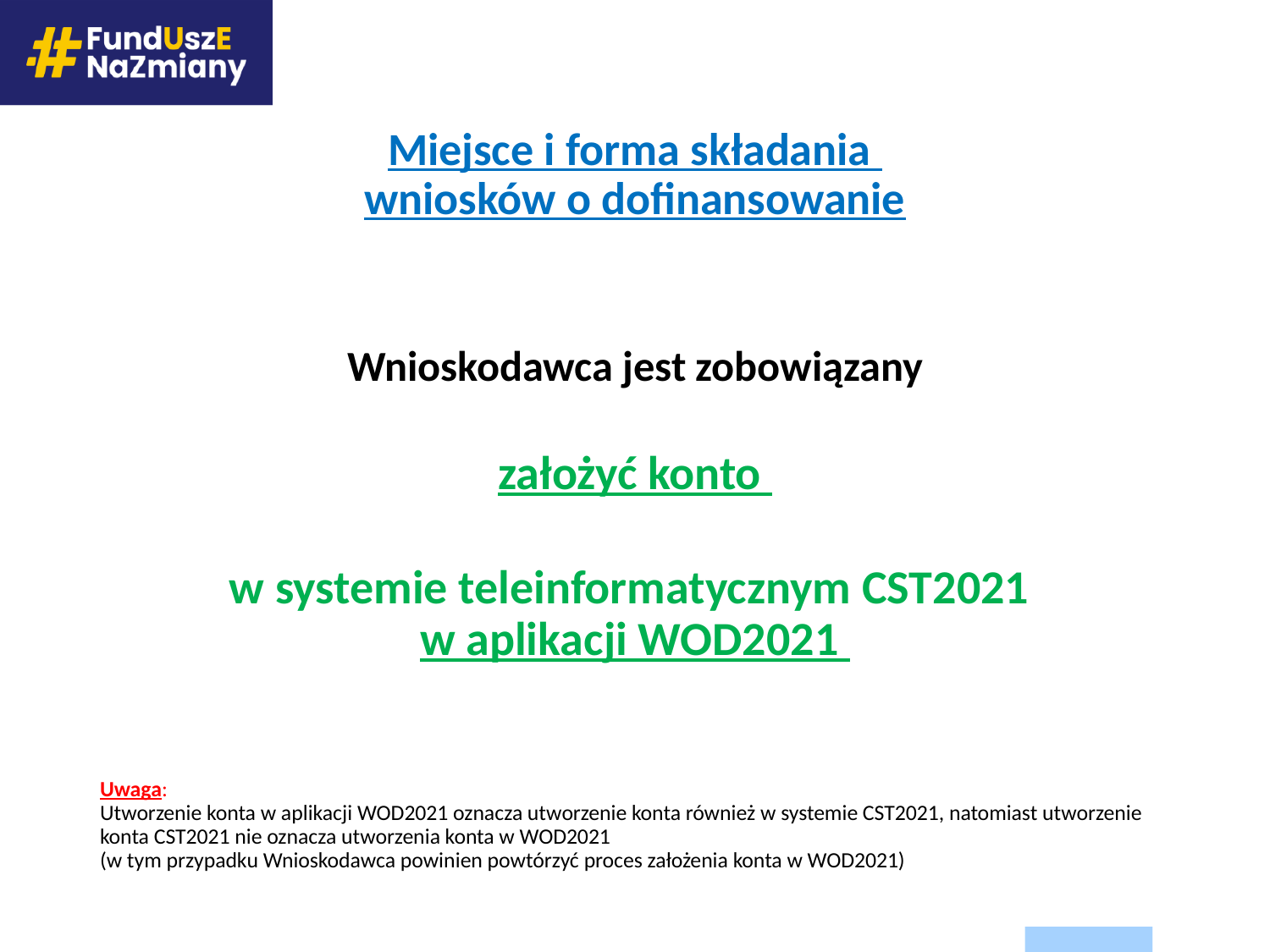

# Miejsce i forma składania wniosków o dofinansowanie

Wnioskodawca jest zobowiązany
założyć konto
w systemie teleinformatycznym CST2021
w aplikacji WOD2021

Uwaga:
Utworzenie konta w aplikacji WOD2021 oznacza utworzenie konta również w systemie CST2021, natomiast utworzenie konta CST2021 nie oznacza utworzenia konta w WOD2021
(w tym przypadku Wnioskodawca powinien powtórzyć proces założenia konta w WOD2021)